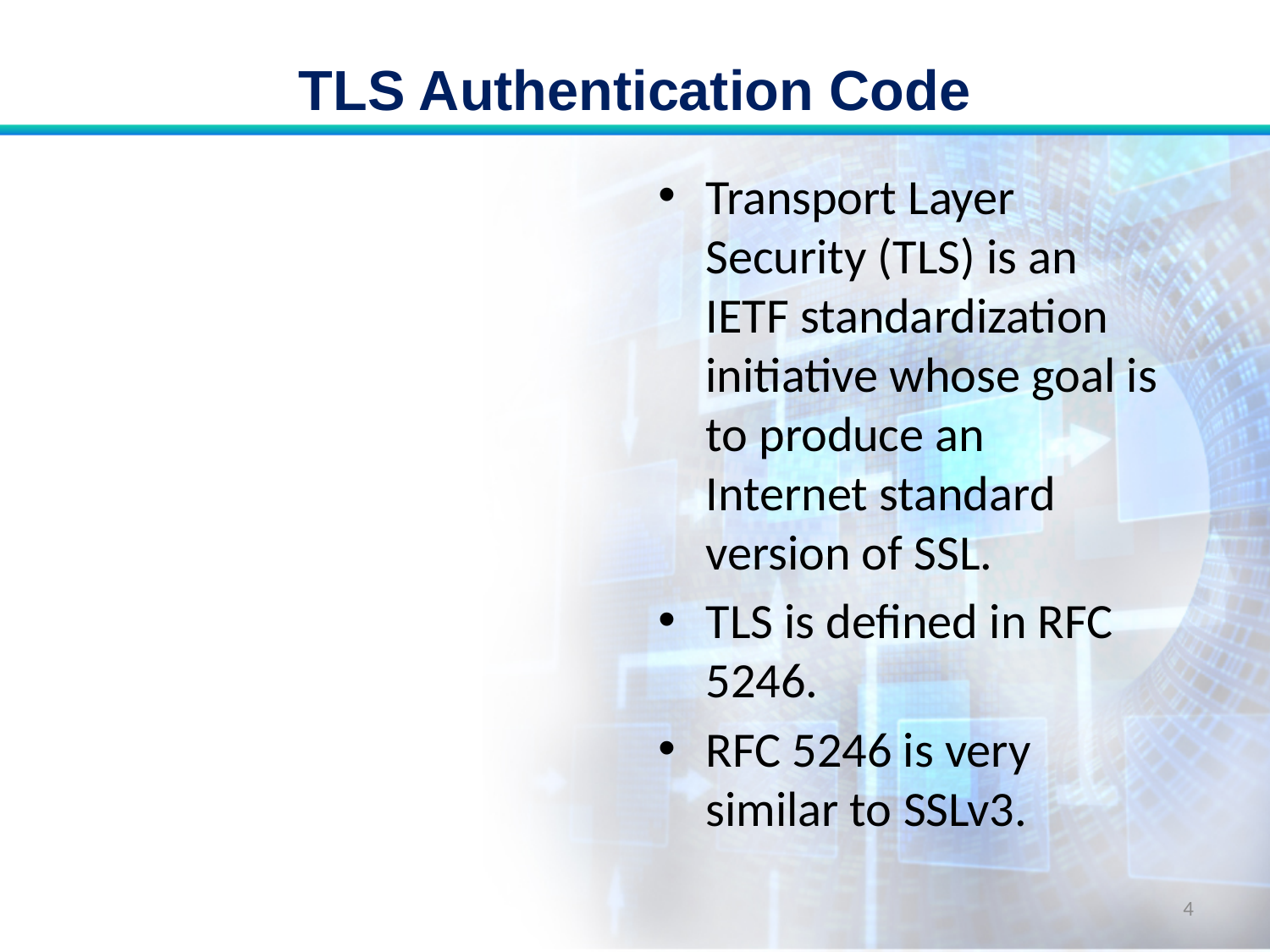

# TLS Authentication Code
Transport Layer Security (TLS) is an IETF standardization initiative whose goal is to produce an Internet standard version of SSL.
TLS is defined in RFC 5246.
RFC 5246 is very similar to SSLv3.
4